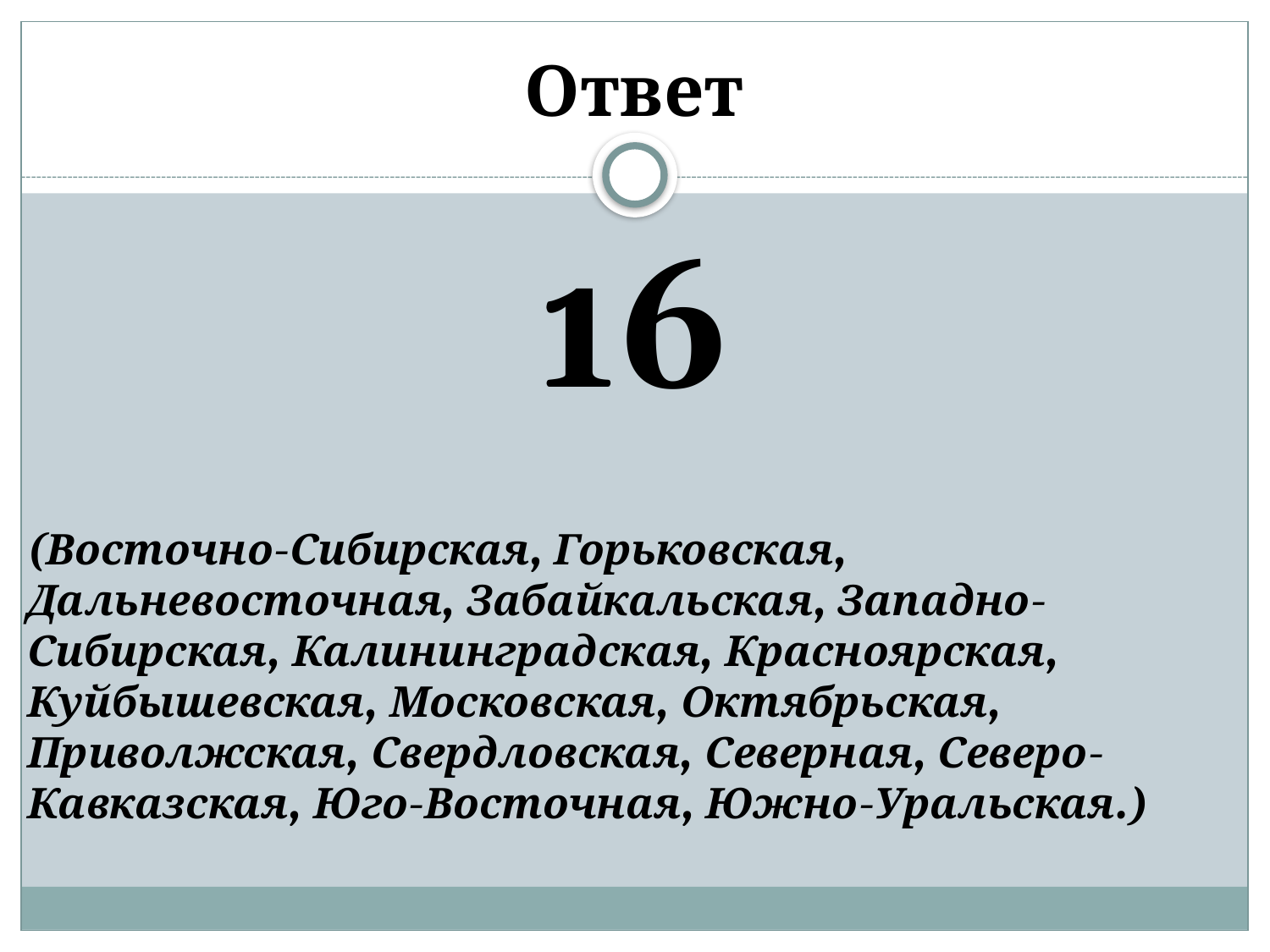

# Ответ
16
(Восточно-Сибирская, Горьковская, Дальневосточная, Забайкальская, Западно-Сибирская, Калининградская, Красноярская, Куйбышевская, Московская, Октябрьская, Приволжская, Свердловская, Северная, Северо-Кавказская, Юго-Восточная, Южно-Уральская.)